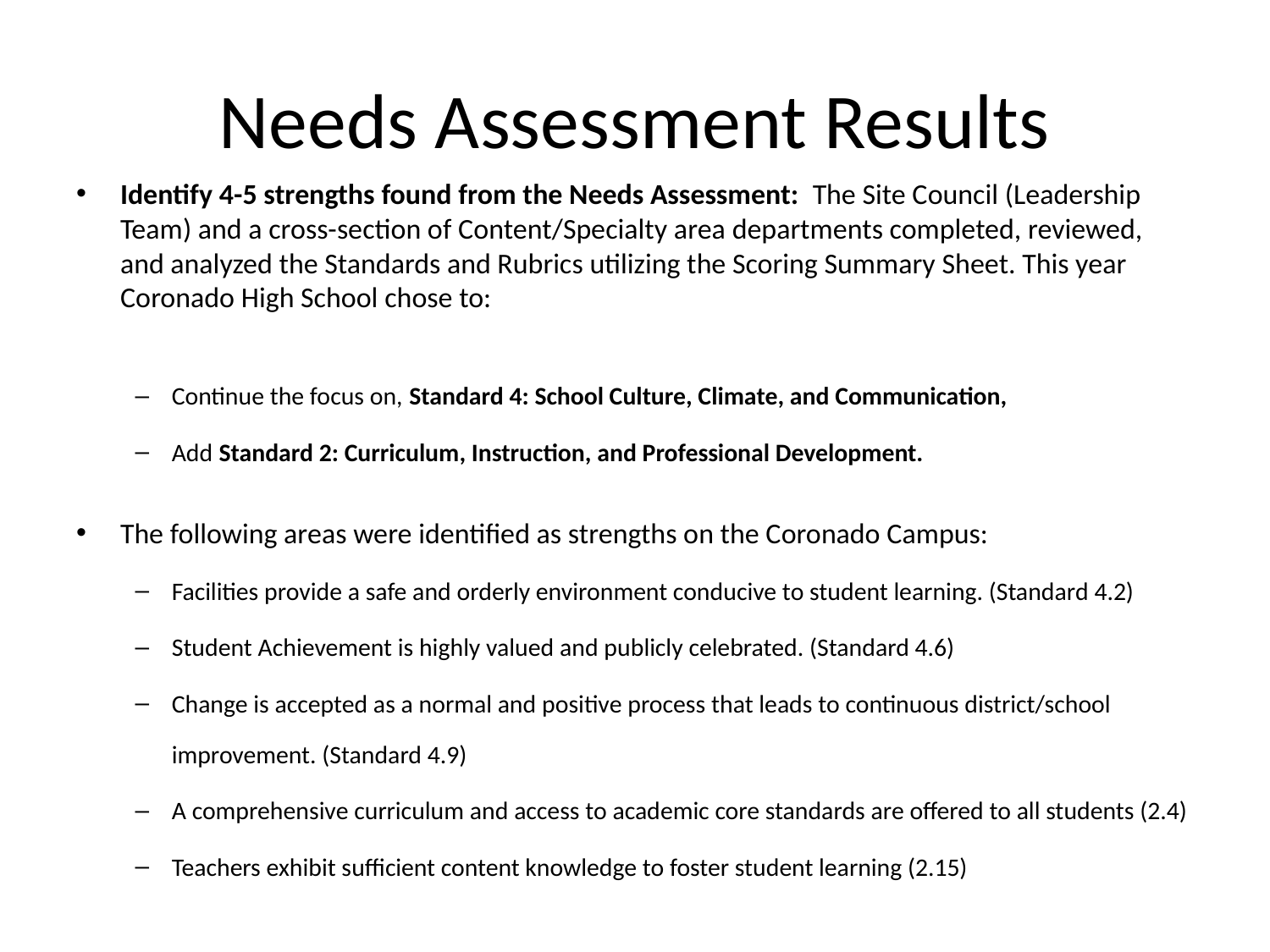

# Needs Assessment Results
Identify 4-5 strengths found from the Needs Assessment:  The Site Council (Leadership Team) and a cross-section of Content/Specialty area departments completed, reviewed, and analyzed the Standards and Rubrics utilizing the Scoring Summary Sheet. This year Coronado High School chose to:

Continue the focus on, Standard 4: School Culture, Climate, and Communication,
Add Standard 2: Curriculum, Instruction, and Professional Development.

The following areas were identified as strengths on the Coronado Campus:
Facilities provide a safe and orderly environment conducive to student learning. (Standard 4.2)
Student Achievement is highly valued and publicly celebrated. (Standard 4.6)
Change is accepted as a normal and positive process that leads to continuous district/school improvement. (Standard 4.9)
A comprehensive curriculum and access to academic core standards are offered to all students (2.4)
Teachers exhibit sufficient content knowledge to foster student learning (2.15)